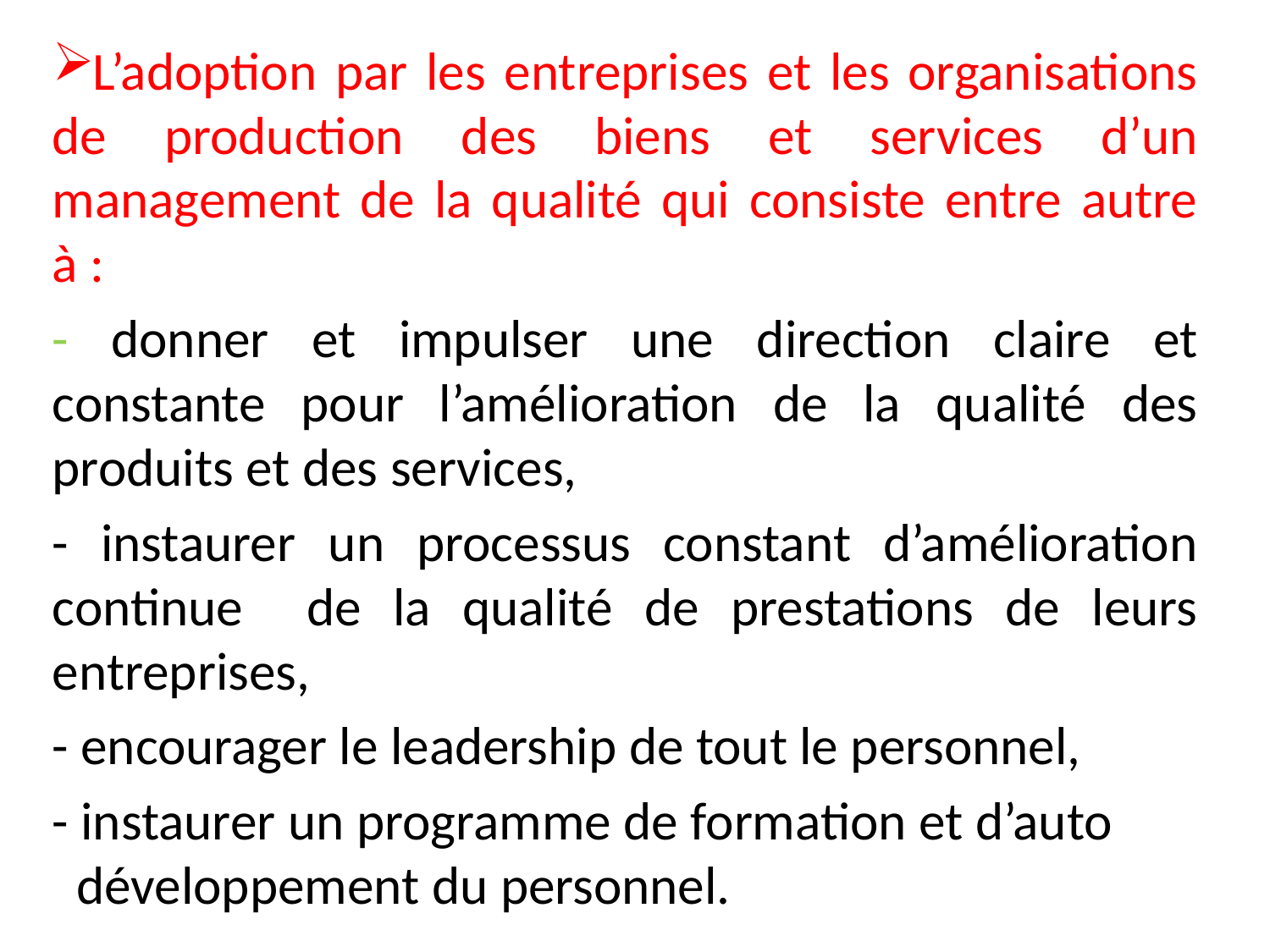

L’adoption par les entreprises et les organisations de production des biens et services d’un management de la qualité qui consiste entre autre à :
- donner et impulser une direction claire et constante pour l’amélioration de la qualité des produits et des services,
- instaurer un processus constant d’amélioration continue  de la qualité de prestations de leurs entreprises,
- encourager le leadership de tout le personnel,
- instaurer un programme de formation et d’auto          développement du personnel.